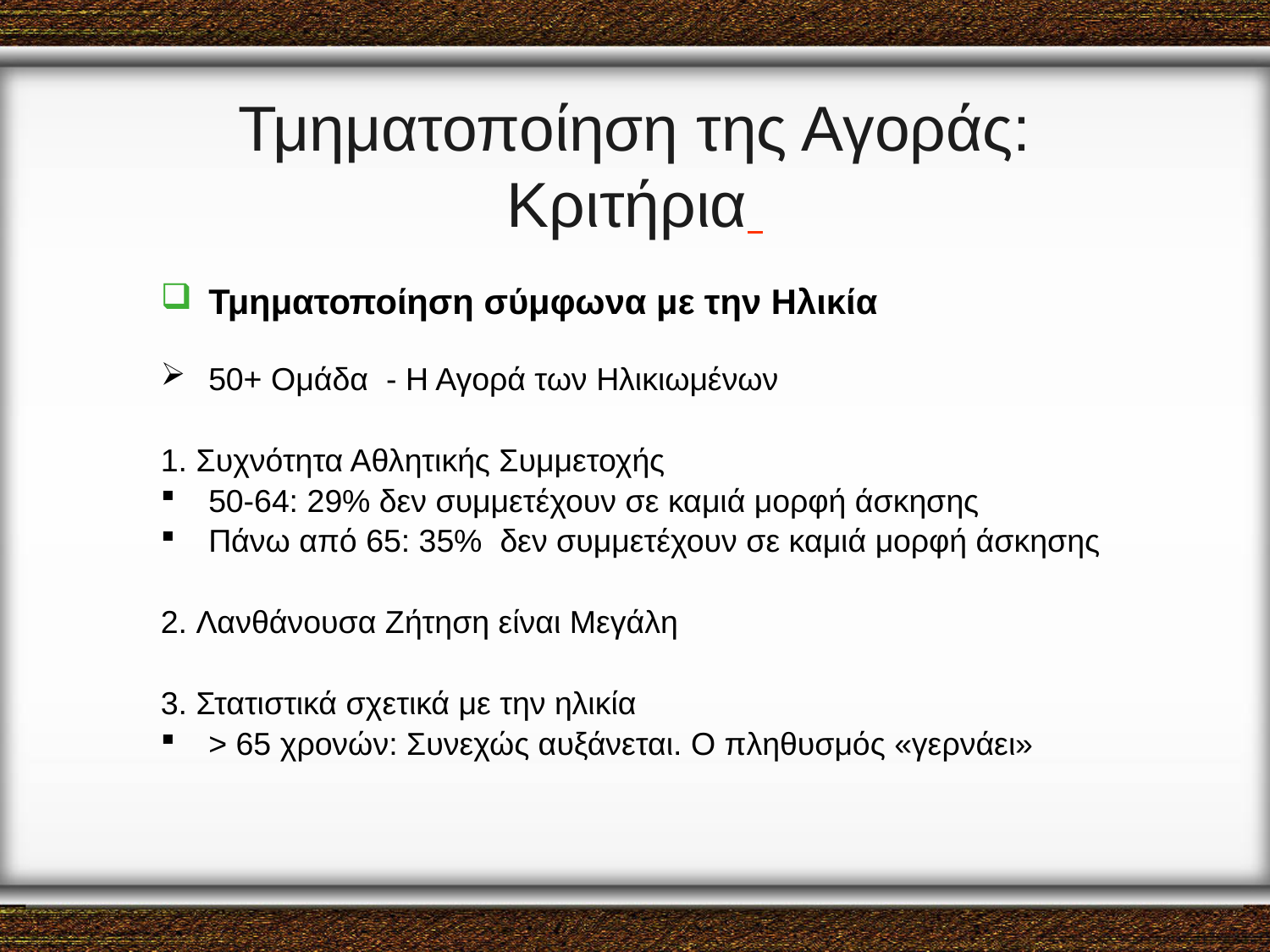

# Τμηματοποίηση της Αγοράς: Κριτήρια

Τμηματοποίηση σύμφωνα με την Ηλικία
50+ Ομάδα  - Η Αγορά των Ηλικιωμένων

1. Συχνότητα Αθλητικής Συμμετοχής
50-64: 29% δεν συμμετέχουν σε καμιά μορφή άσκησης
Πάνω από 65: 35%  δεν συμμετέχουν σε καμιά μορφή άσκησης

2. Λανθάνουσα Ζήτηση είναι Μεγάλη

3. Στατιστικά σχετικά με την ηλικία
> 65 χρονών: Συνεχώς αυξάνεται. Ο πληθυσμός «γερνάει»